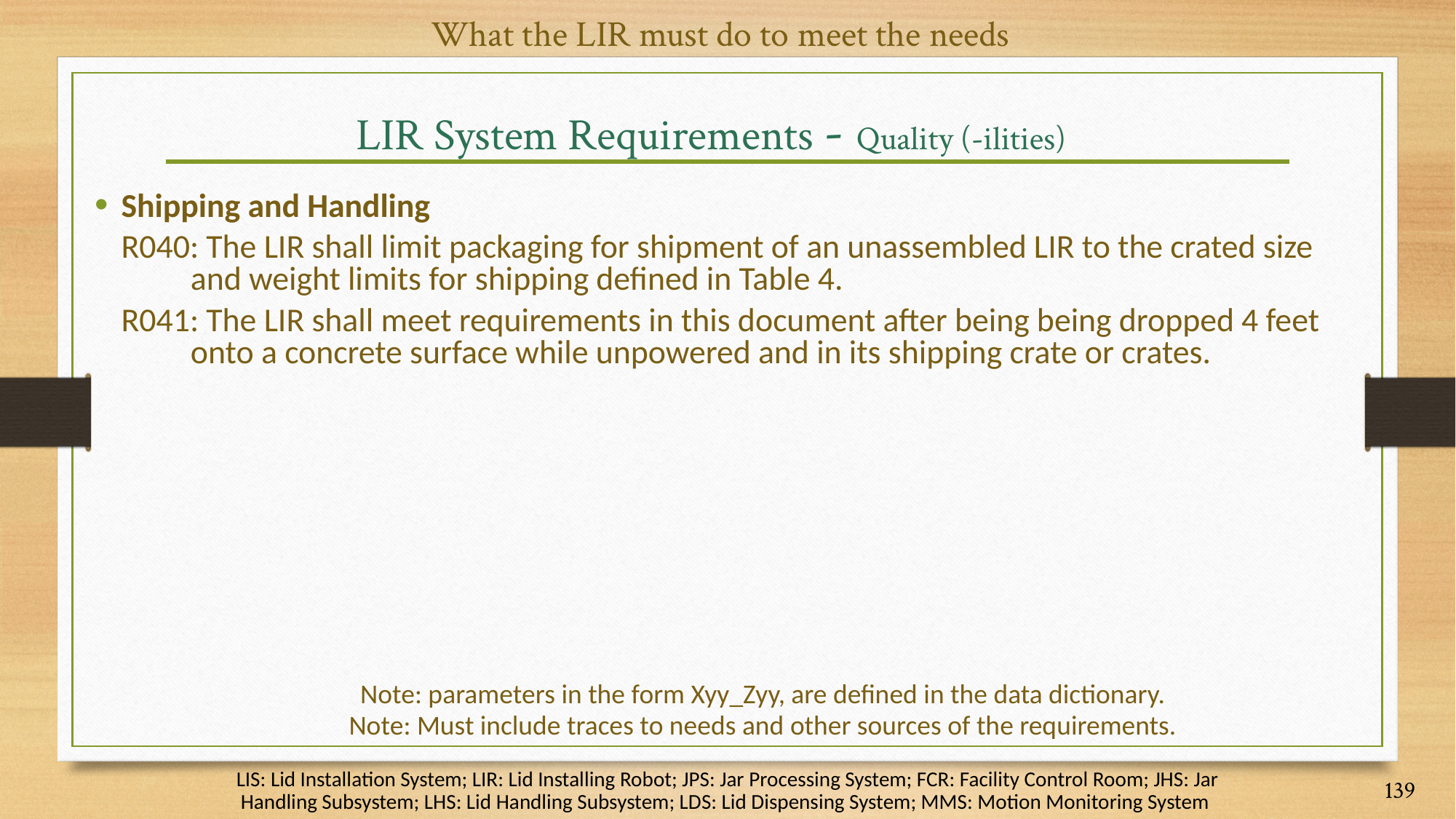

What the LIR must do to meet the needs
# LIR System Requirements - Quality (-ilities)
Shipping and Handling
R040: The LIR shall limit packaging for shipment of an unassembled LIR to the crated size and weight limits for shipping defined in Table 4.
R041: The LIR shall meet requirements in this document after being being dropped 4 feet onto a concrete surface while unpowered and in its shipping crate or crates.

Note: parameters in the form Xyy_Zyy, are defined in the data dictionary.
Note: Must include traces to needs and other sources of the requirements.
LIS: Lid Installation System; LIR: Lid Installing Robot; JPS: Jar Processing System; FCR: Facility Control Room; JHS: Jar Handling Subsystem; LHS: Lid Handling Subsystem; LDS: Lid Dispensing System; MMS: Motion Monitoring System
139